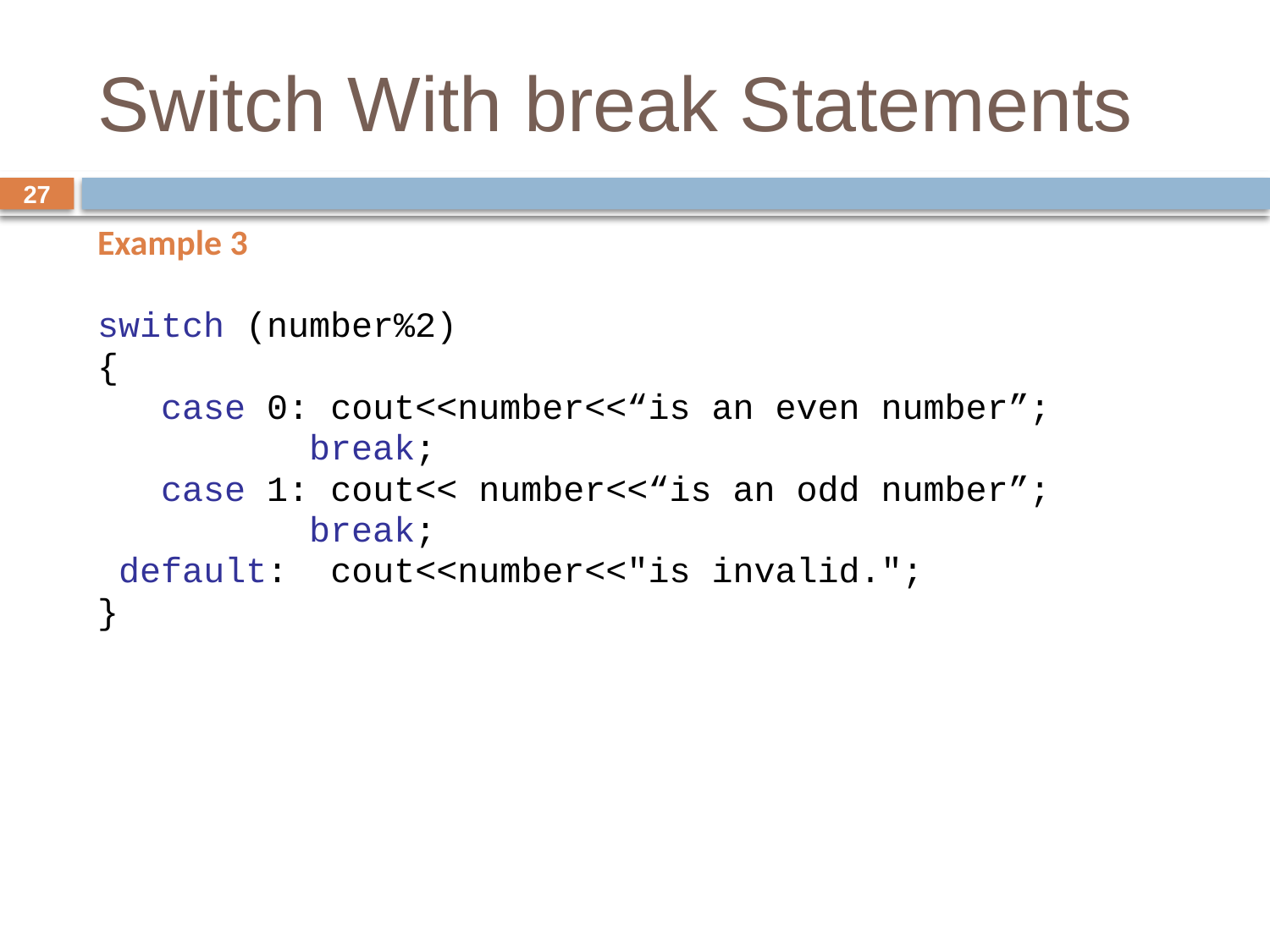

# Switch With break Statements
27
Example 3

switch (number%2)
{
   case 0: cout<<number<<“is an even number”;
          break;
   case 1: cout<< number<<“is an odd number”;
          break;
 default:  cout<<number<<"is invalid.";
}